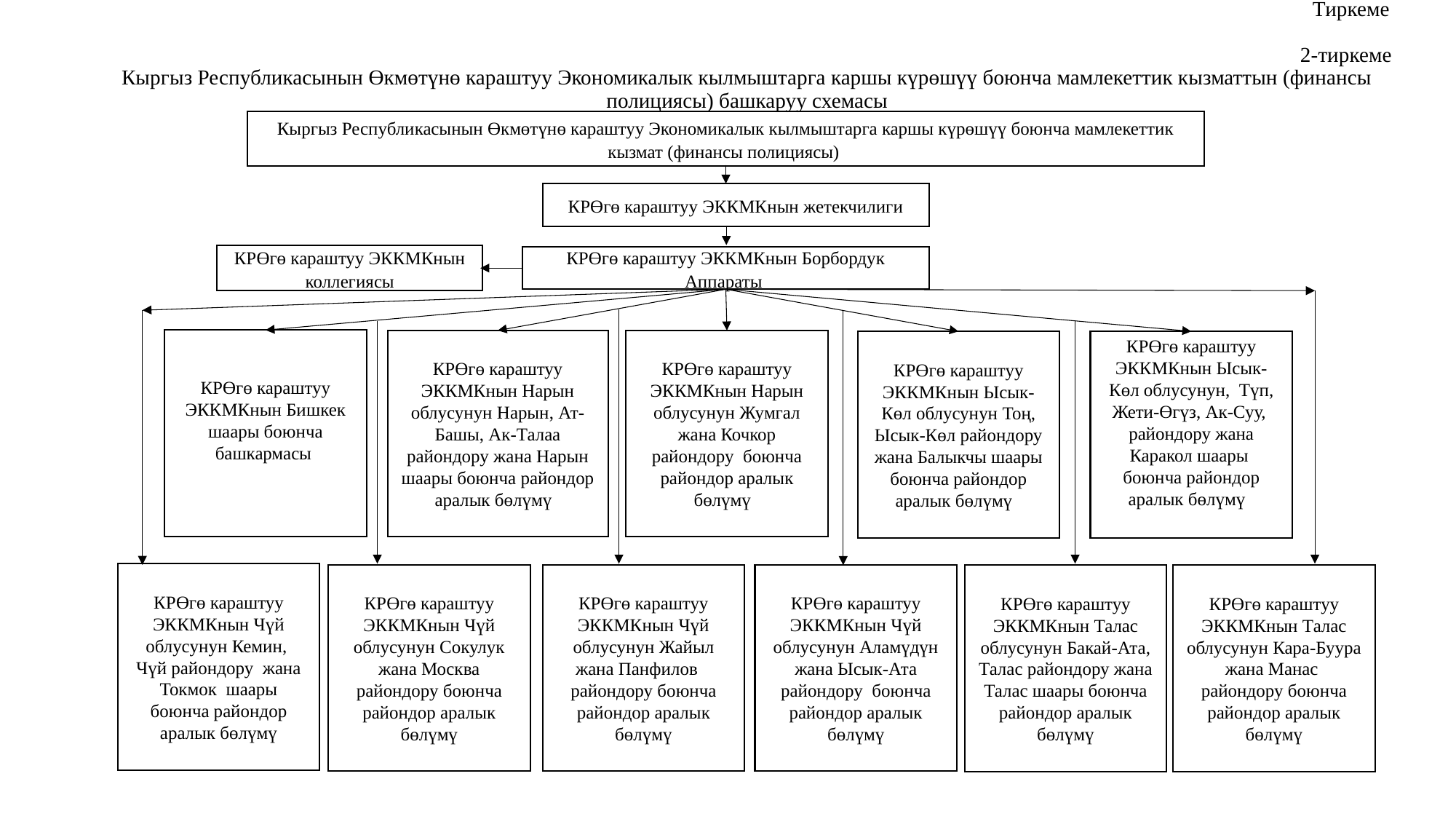

# Тиркеме 2-тиркеме Кыргыз Республикасынын Өкмөтүнө караштуу Экономикалык кылмыштарга каршы күрөшүү боюнча мамлекеттик кызматтын (финансы полициясы) башкаруу схемасы
Кыргыз Республикасынын Өкмөтүнө караштуу Экономикалык кылмыштарга каршы күрөшүү боюнча мамлекеттик кызмат (финансы полициясы)
КРӨгө караштуу ЭККМКнын жетекчилиги
КРӨгө караштуу ЭККМКнын коллегиясы
КРӨгө караштуу ЭККМКнын Борбордук Аппараты
КРӨгө караштуу ЭККМКнын Бишкек шаары боюнча башкармасы

КРӨгө караштуу ЭККМКнын Нарын облусунун Нарын, Ат-Башы, Ак-Талаа райондору жана Нарын шаары боюнча райондор аралык бөлүмү
КРӨгө караштуу ЭККМКнын Нарын облусунун Жумгал жана Кочкор райондору  боюнча райондор аралык бөлүмү
КРӨгө караштуу ЭККМКнын Ысык-Көл облусунун Тоң, Ысык-Көл райондору жана Балыкчы шаары боюнча райондор аралык бөлүмү
КРӨгө караштуу ЭККМКнын Ысык- Көл облусунун,  Түп, Жети-Өгүз, Ак-Суу,  райондору жана Каракол шаары  боюнча райондор аралык бөлүмү

КРӨгө караштуу ЭККМКнын Чүй облусунун Кемин,  Чүй райондору  жана Токмок  шаары боюнча райондор аралык бөлүмү
КРӨгө караштуу ЭККМКнын Чүй облусунун Сокулук жана Москва райондору боюнча райондор аралык бөлүмү
КРӨгө караштуу ЭККМКнын Чүй облусунун Жайыл жана Панфилов    райондору боюнча райондор аралык бөлүмү
КРӨгө караштуу ЭККМКнын Чүй облусунун Аламүдүн жана Ысык-Ата райондору  боюнча райондор аралык бөлүмү
КРӨгө караштуу ЭККМКнын Талас облусунун Бакай-Ата, Талас райондору жана Талас шаары боюнча райондор аралык бөлүмү
КРӨгө караштуу ЭККМКнын Талас облусунун Кара-Буура жана Манас  райондору боюнча райондор аралык бөлүмү